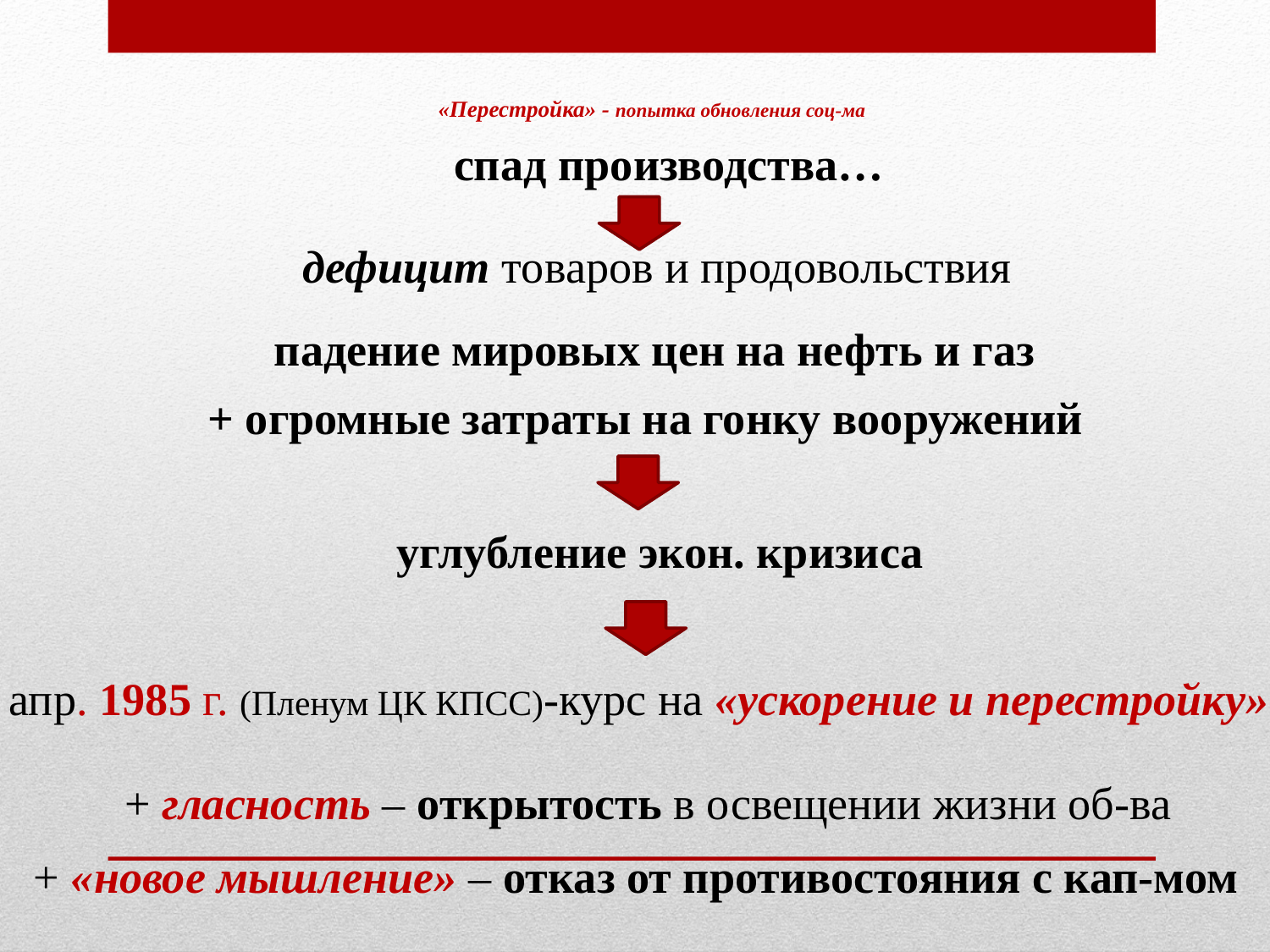

# «Перестройка» - попытка обновления соц-ма
спад производства…

дефицит товаров и продовольствия
падение мировых цен на нефть и газ
+ огромные затраты на гонку вооружений

углубление экон. кризиса

апр. 1985 г. (Пленум ЦК КПСС)-курс на «ускорение и перестройку»
+ гласность – открытость в освещении жизни об-ва
+ «новое мышление» – отказ от противостояния с кап-мом